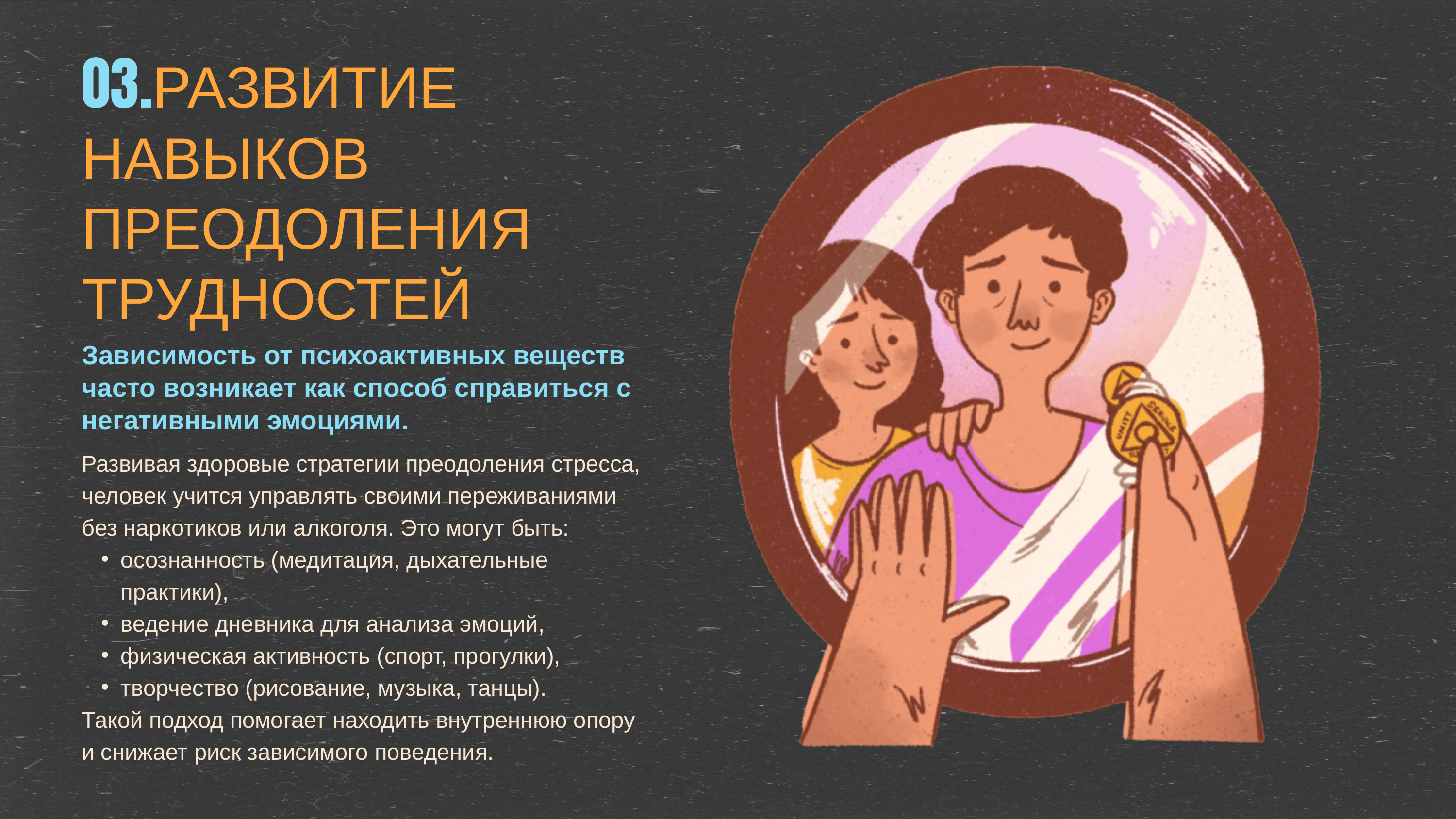

03.РАЗВИТИЕ НАВЫКОВ ПРЕОДОЛЕНИЯ ТРУДНОСТЕЙ

Зависимость от психоактивных веществ часто возникает как способ справиться с негативными эмоциями.
Развивая здоровые стратегии преодоления стресса, человек учится управлять своими переживаниями без наркотиков или алкоголя. Это могут быть:
осознанность (медитация, дыхательные практики),
ведение дневника для анализа эмоций,
физическая активность (спорт, прогулки),
творчество (рисование, музыка, танцы).
Такой подход помогает находить внутреннюю опору и снижает риск зависимого поведения.